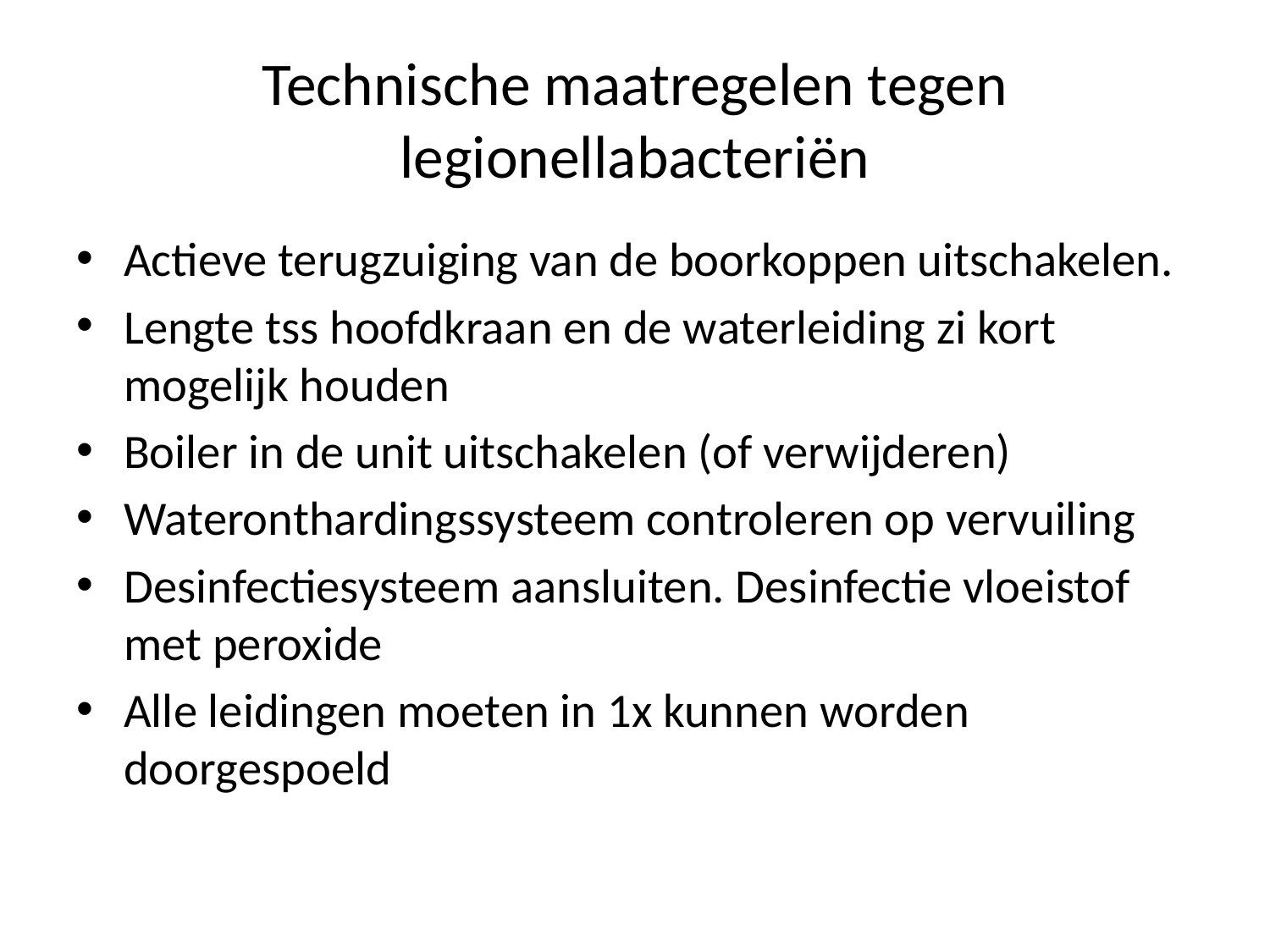

# Technische maatregelen tegen legionellabacteriën
Actieve terugzuiging van de boorkoppen uitschakelen.
Lengte tss hoofdkraan en de waterleiding zi kort mogelijk houden
Boiler in de unit uitschakelen (of verwijderen)
Wateronthardingssysteem controleren op vervuiling
Desinfectiesysteem aansluiten. Desinfectie vloeistof met peroxide
Alle leidingen moeten in 1x kunnen worden doorgespoeld